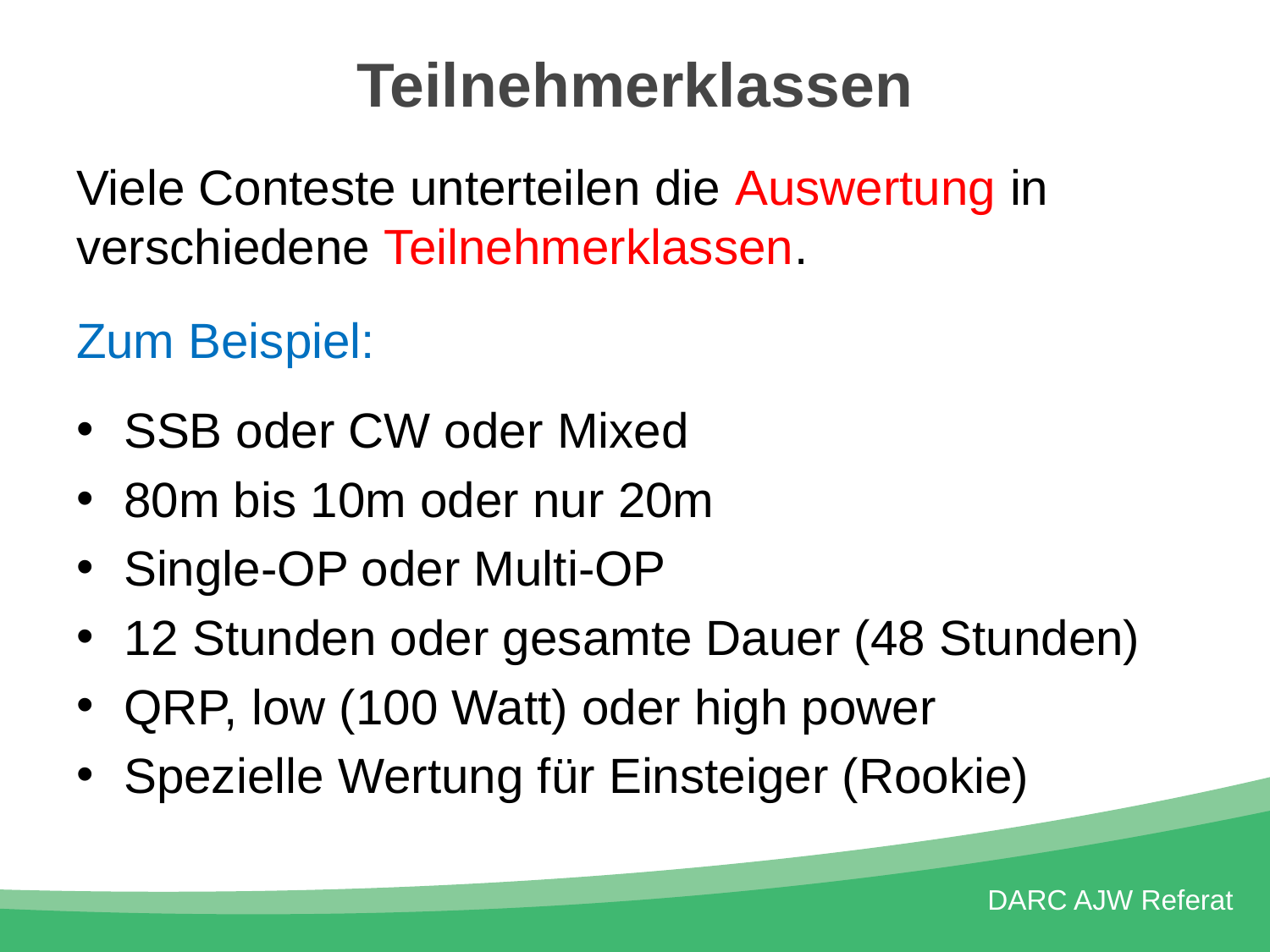

# Teilnehmerklassen
Viele Conteste unterteilen die Auswertung in verschiedene Teilnehmerklassen.

Zum Beispiel:
SSB oder CW oder Mixed
80m bis 10m oder nur 20m
Single-OP oder Multi-OP
12 Stunden oder gesamte Dauer (48 Stunden)
QRP, low (100 Watt) oder high power
Spezielle Wertung für Einsteiger (Rookie)